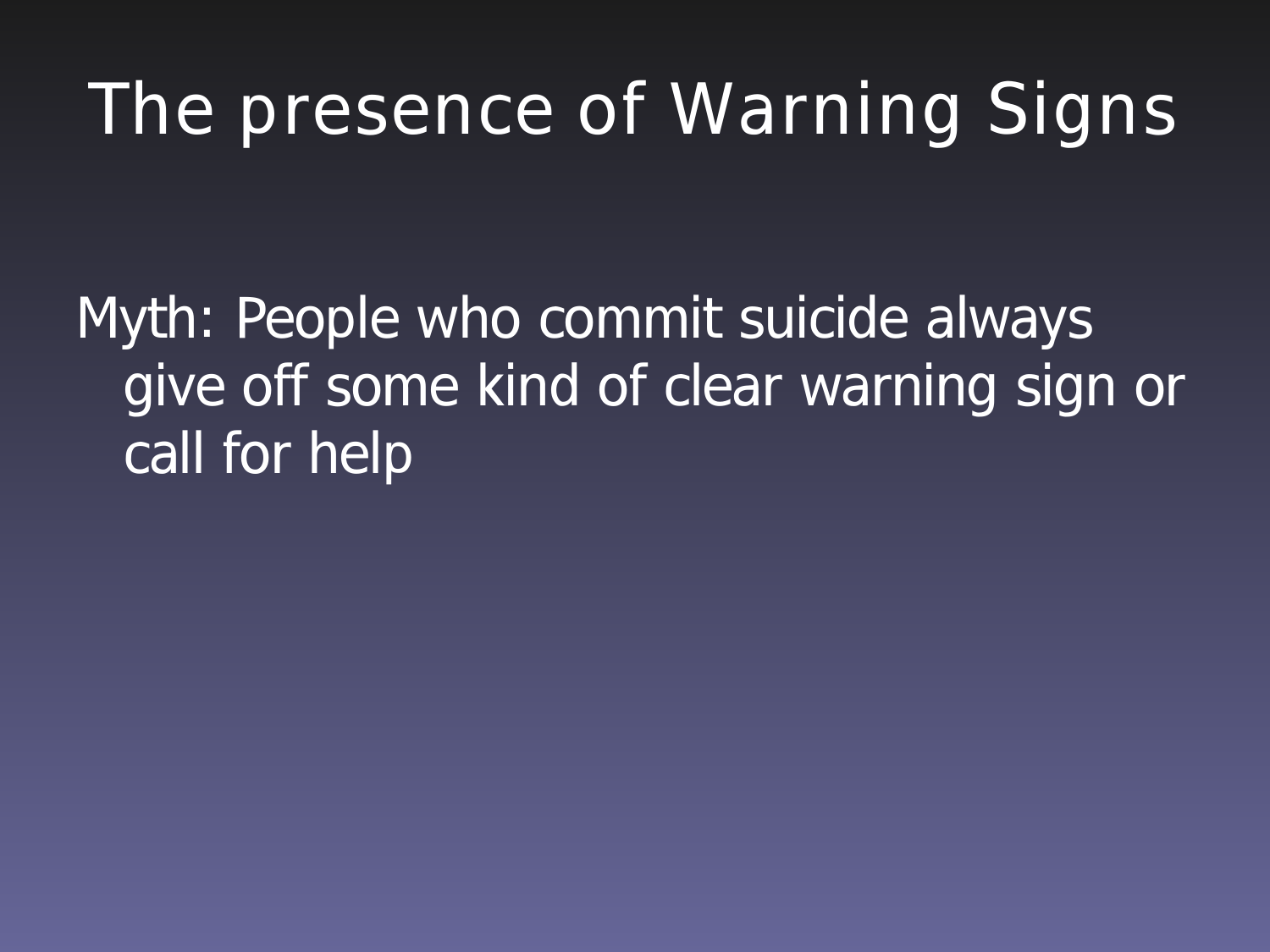

# The presence of Warning Signs
Myth: People who commit suicide always give off some kind of clear warning sign or call for help